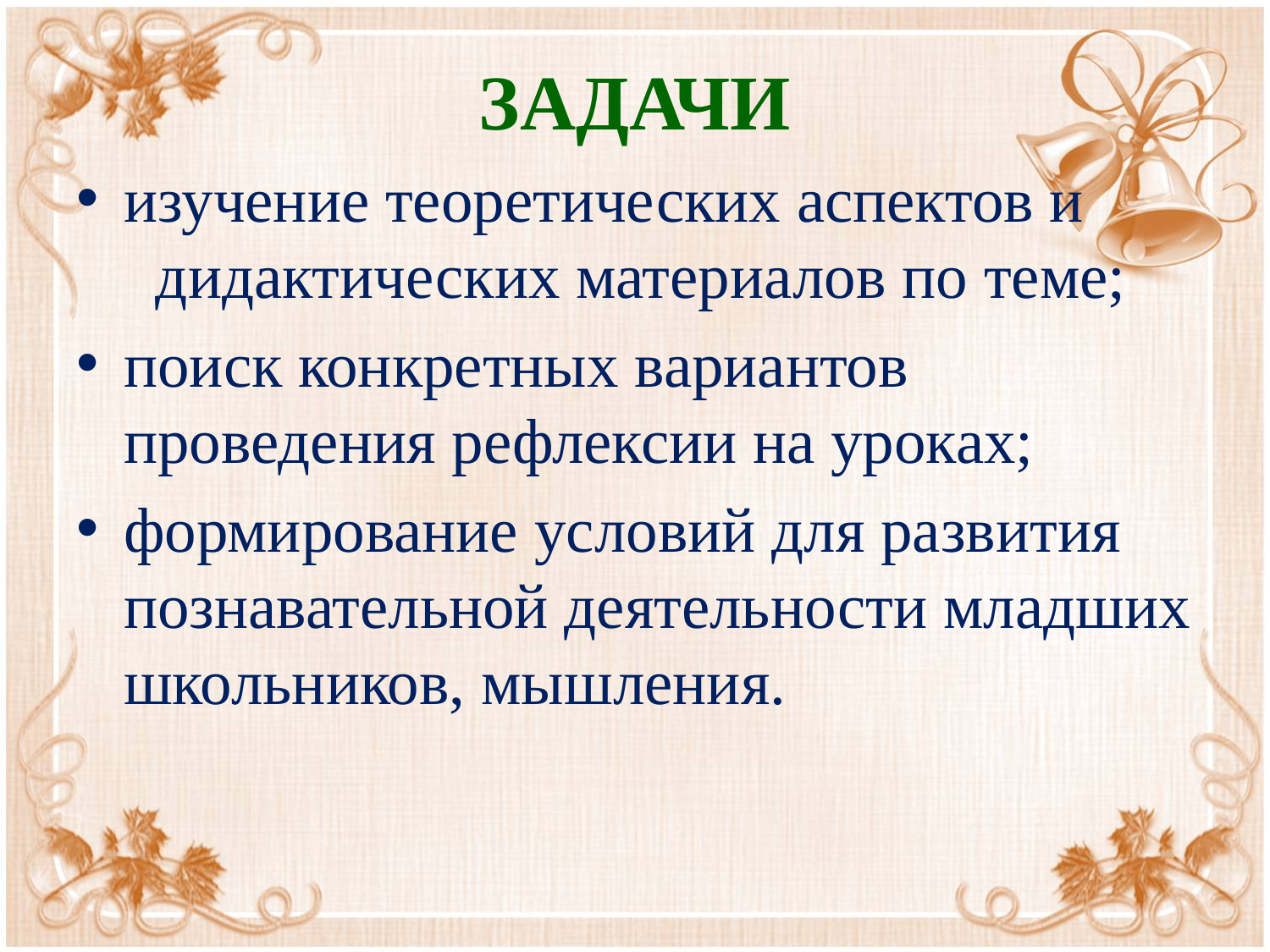

ЗАДАЧИ
изучение теоретических аспектов и         дидактических материалов по теме;
поиск конкретных вариантов проведения рефлексии на уроках;
формирование условий для развития познавательной деятельности младших школьников, мышления.